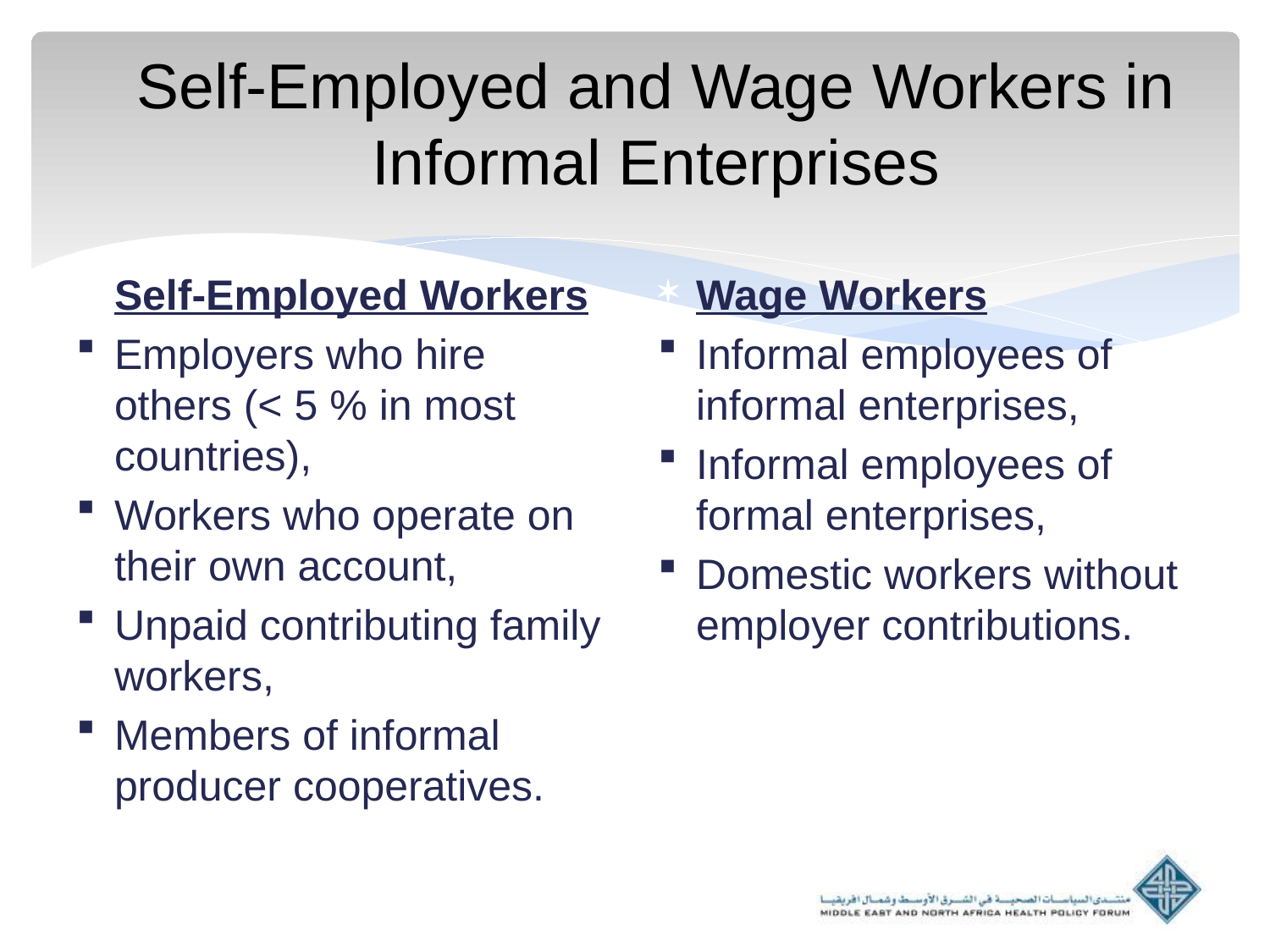

Self-Employed and Wage Workers in Informal Enterprises
#
Self-Employed Workers
Employers who hire others (< 5 % in most countries),
Workers who operate on their own account,
Unpaid contributing family workers,
Members of informal producer cooperatives.

Wage Workers
Informal employees of informal enterprises,
Informal employees of formal enterprises,
Domestic workers without employer contributions.